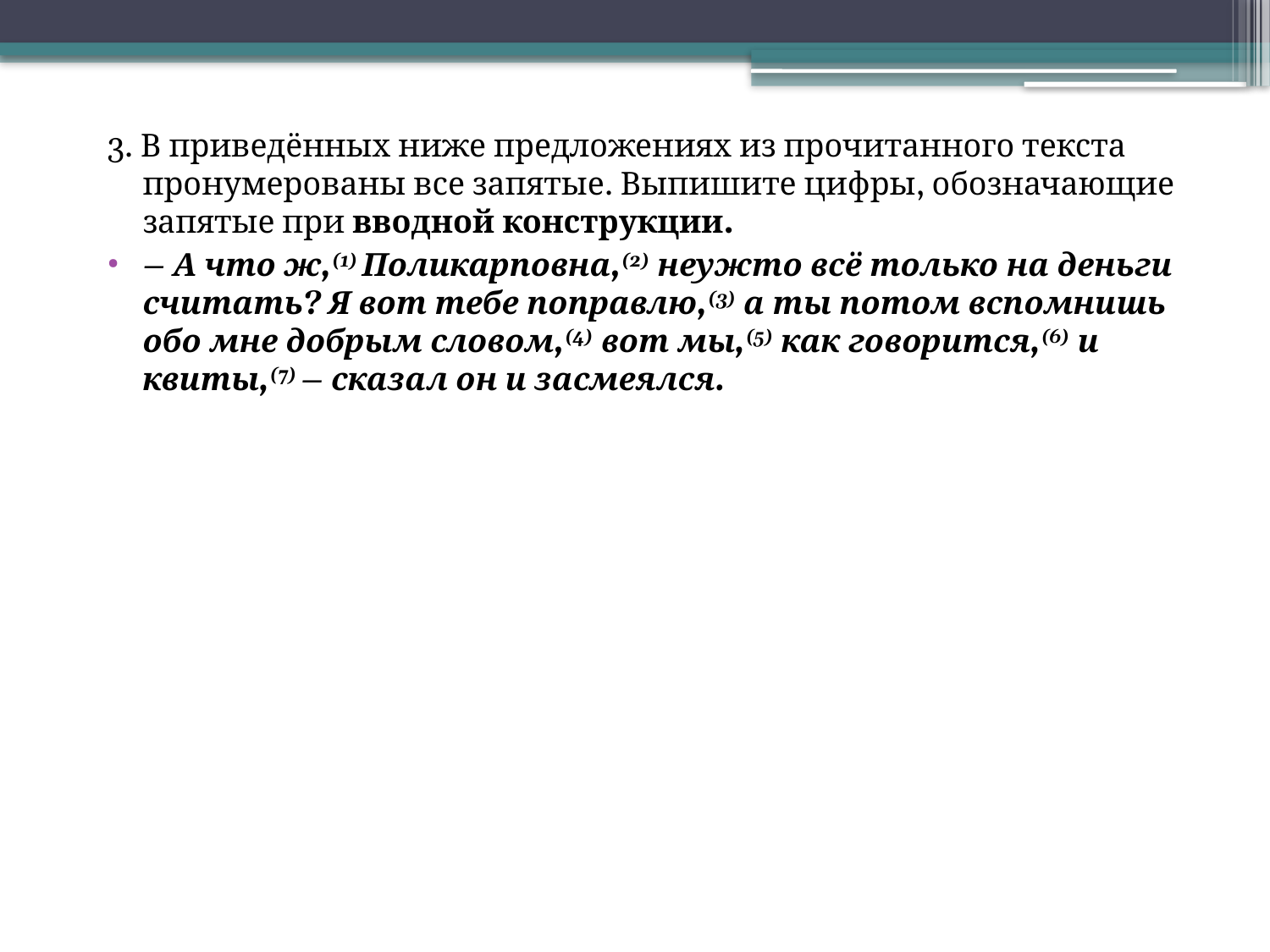

3. В приведённых ниже предложениях из прочитанного текста пронумерованы все запятые. Выпишите цифры, обозначающие запятые при вводной конструкции.
– А что ж,(1) Поликарповна,(2) неужто всё только на деньги считать? Я вот тебе поправлю,(3) а ты потом вспомнишь обо мне добрым словом,(4) вот мы,(5) как говорится,(6) и квиты,(7) – сказал он и засмеялся.